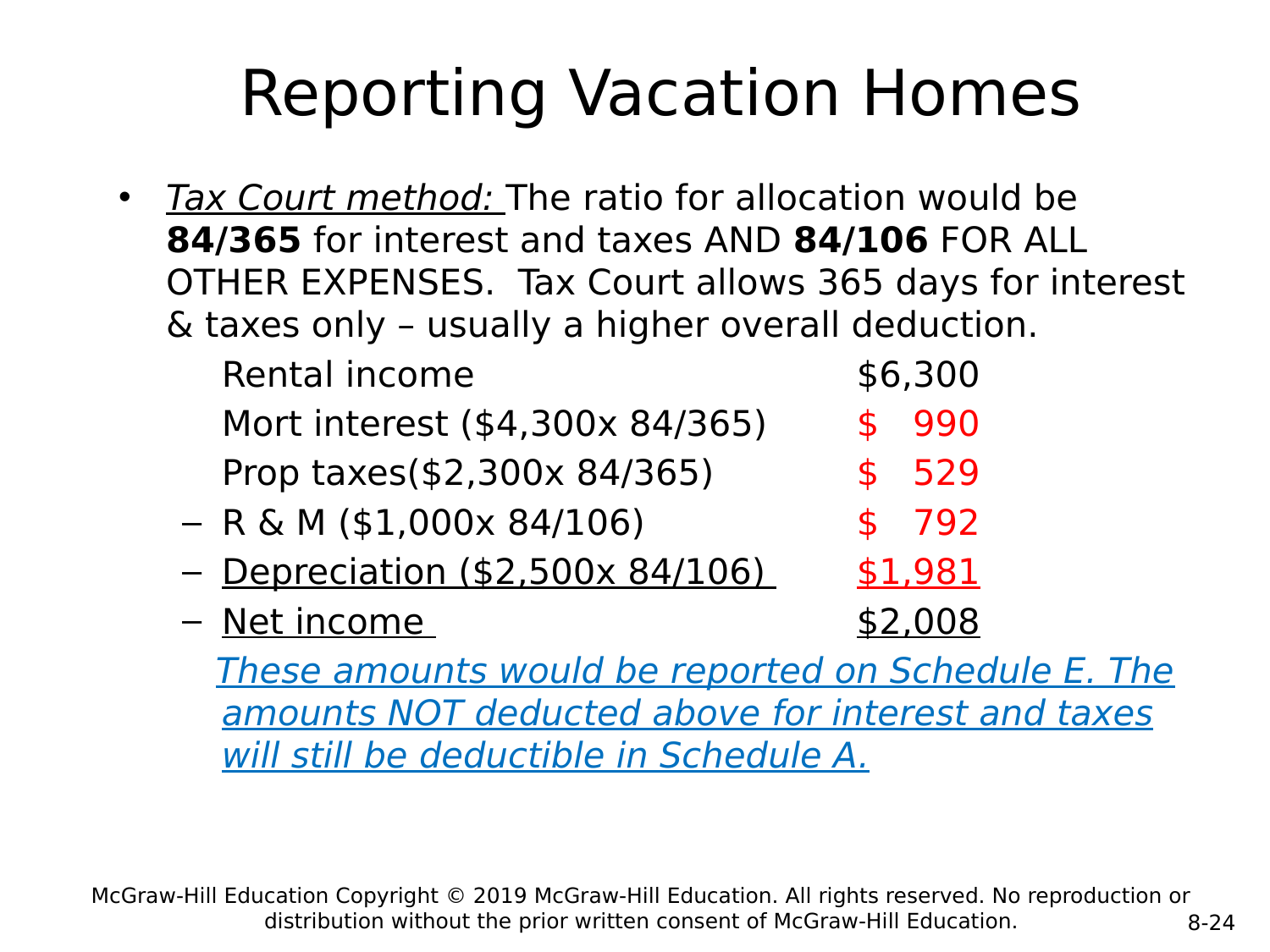

# Reporting Vacation Homes
Tax Court method: The ratio for allocation would be 84/365 for interest and taxes AND 84/106 FOR ALL OTHER EXPENSES.  Tax Court allows 365 days for interest & taxes only – usually a higher overall deduction.
	Rental income				$6,300
	Mort interest ($4,300x 84/365)	$   990
	Prop taxes($2,300x 84/365)		$   529
R & M ($1,000x 84/106) 		$   792
Depreciation ($2,500x 84/106) 	$1,981
Net income 				$2,008
   These amounts would be reported on Schedule E. The amounts NOT deducted above for interest and taxes will still be deductible in Schedule A.

McGraw-Hill Education Copyright © 2019 McGraw-Hill Education. All rights reserved. No reproduction or distribution without the prior written consent of McGraw-Hill Education.
8-24